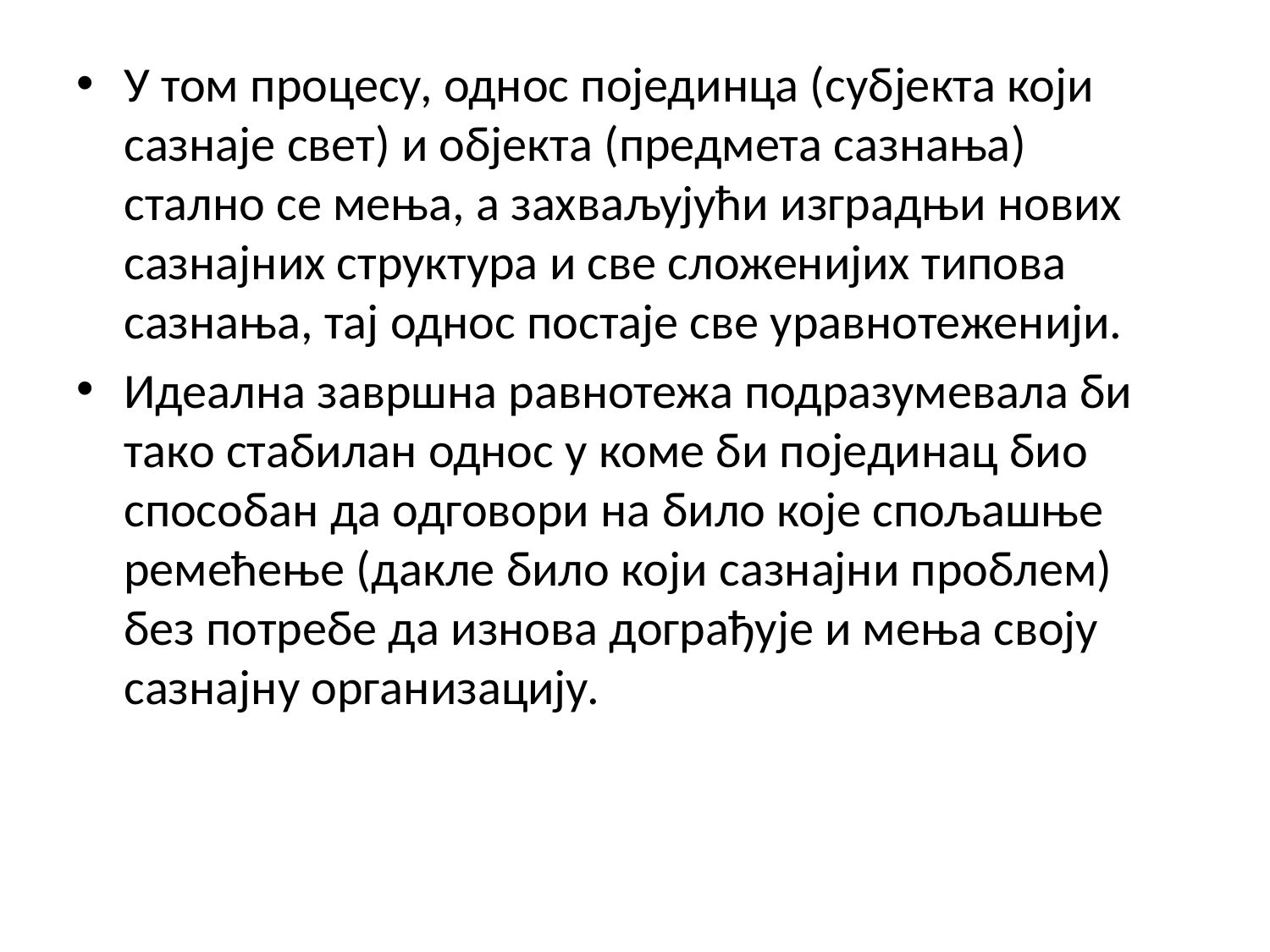

У том процесу, однос појединца (субјекта који сазнаје свет) и објекта (предмета сазнања) стално се мења, а захваљујући изградњи нових сазнајних структура и све сложенијих типова сазнања, тај однос постаје све уравнотеженији.
Идеална завршна равнотежа подразумевала би тако стабилан однос у коме би појединац био способан да одговори на било које спољашње ремећење (дакле било који сазнајни проблем) без потребе да изнова дограђује и мења своју сазнајну организацију.